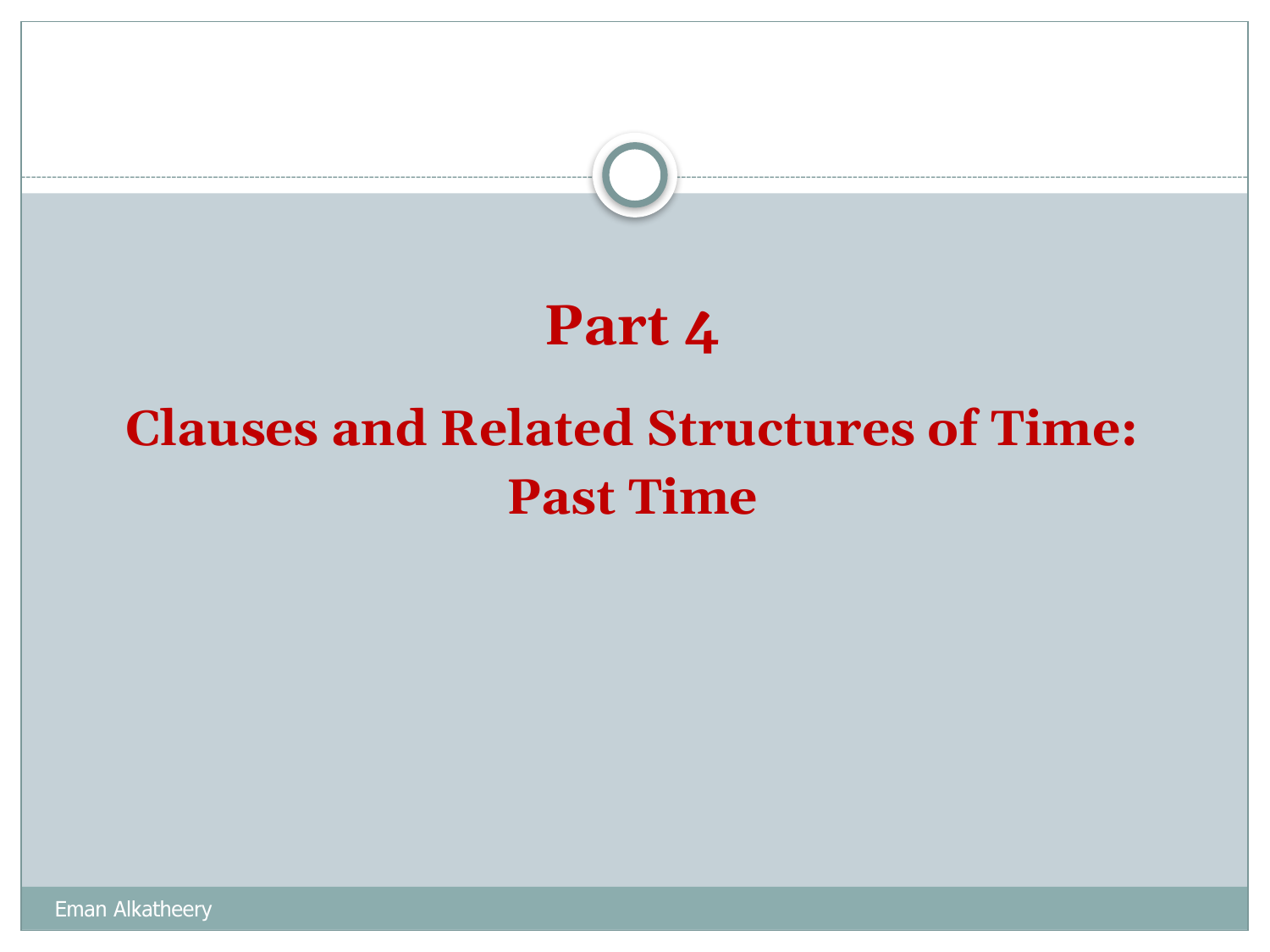

#

Part 4

Clauses and Related Structures of Time:
Past Time

Eman Alkatheery